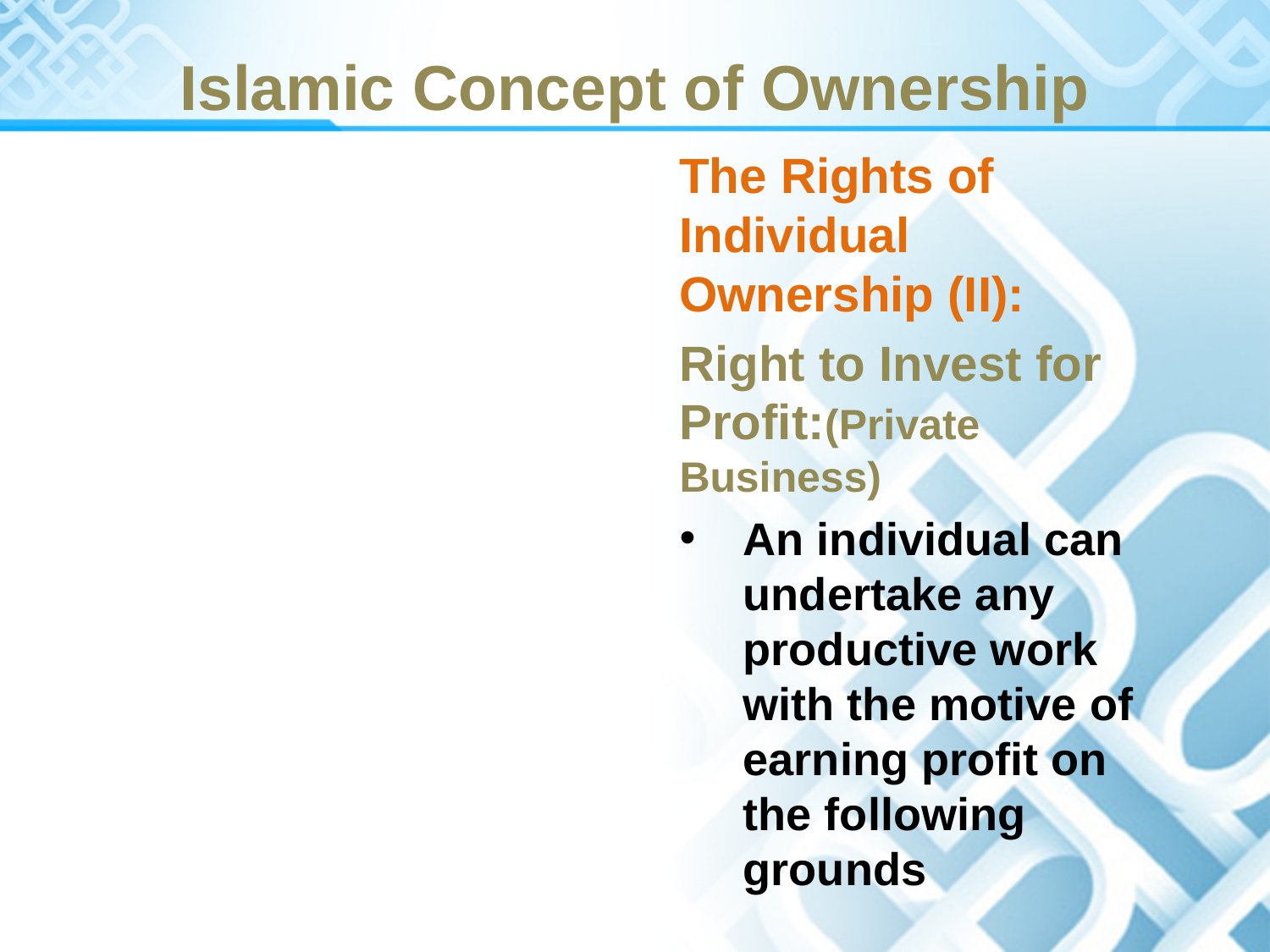

Islamic Concept of Ownership
The Rights of Individual Ownership (II):
Right to Invest for Profit:(Private Business)
An individual can undertake any productive work with the motive of earning profit on the following grounds